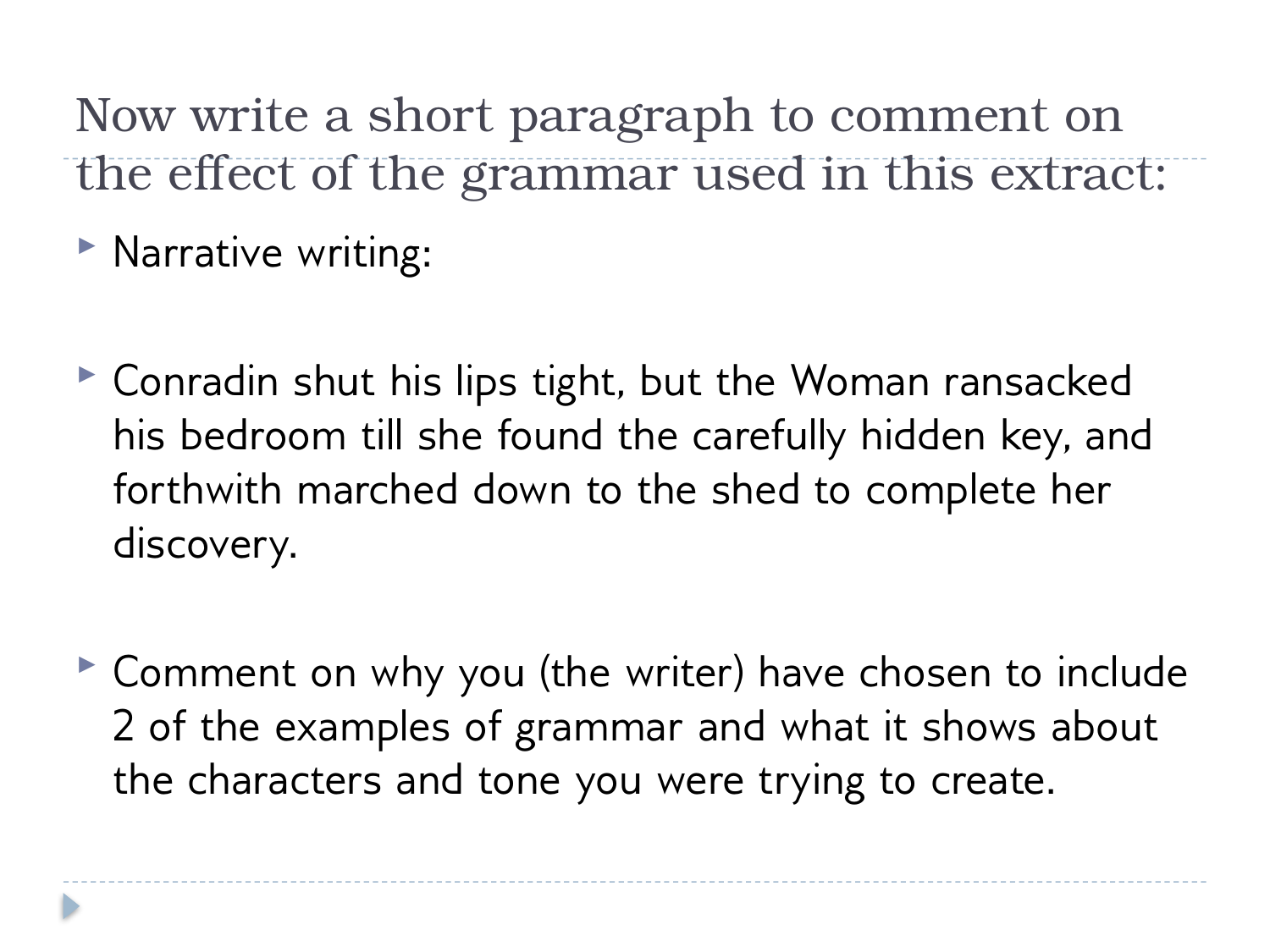

# Now write a short paragraph to comment on the effect of the grammar used in this extract:
Narrative writing:

Conradin shut his lips tight, but the Woman ransacked his bedroom till she found the carefully hidden key, and forthwith marched down to the shed to complete her discovery.

Comment on why you (the writer) have chosen to include 2 of the examples of grammar and what it shows about the characters and tone you were trying to create.